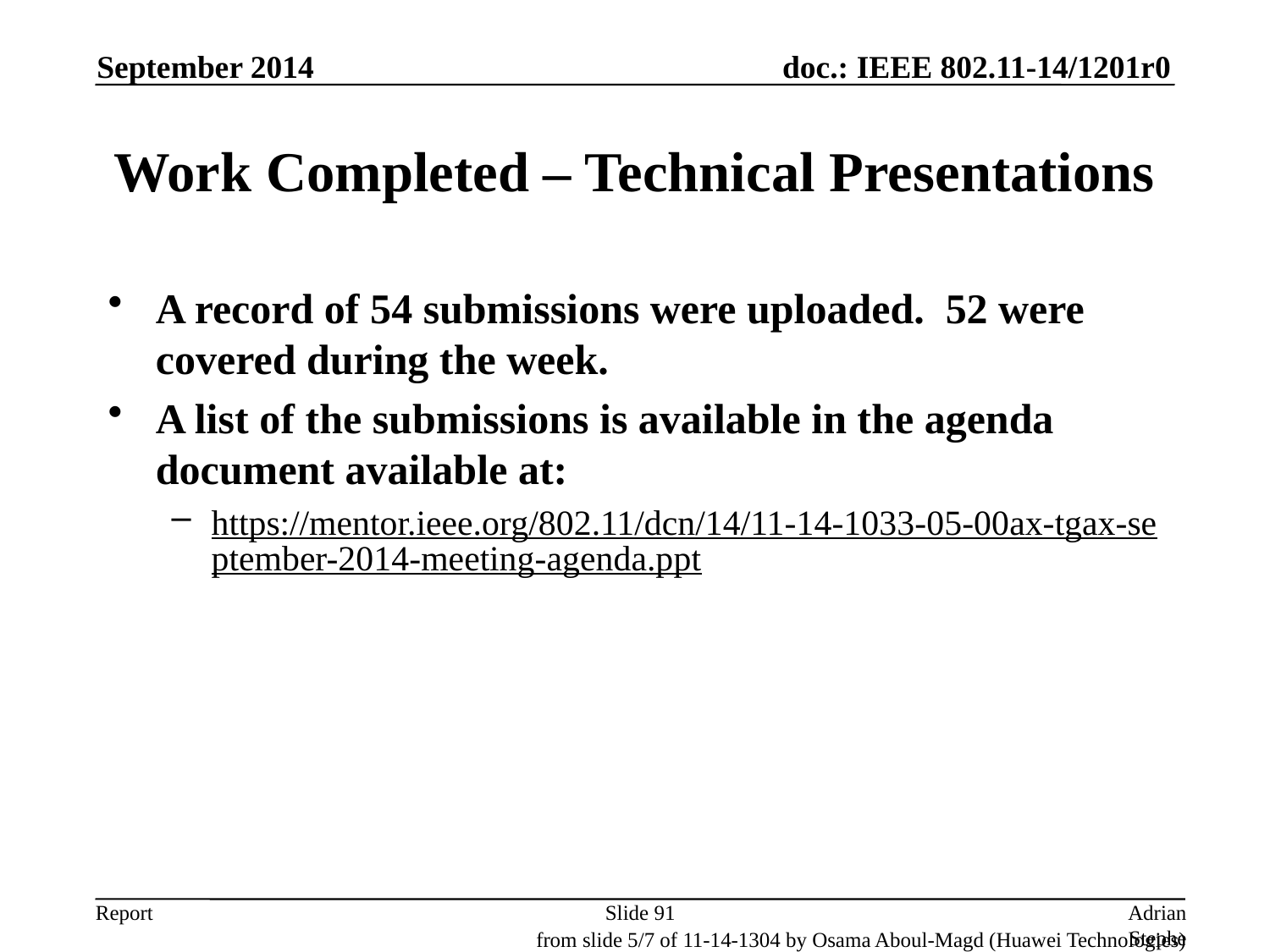

September 2014
# Work Completed – Technical Presentations
A record of 54 submissions were uploaded.  52 were covered during the week.
A list of the submissions is available in the agenda document available at:
https://mentor.ieee.org/802.11/dcn/14/11-14-1033-05-00ax-tgax-september-2014-meeting-agenda.ppt
Slide 91
Adrian Stephens, Intel Corporation
from slide 5/7 of 11-14-1304 by Osama Aboul-Magd (Huawei Technologies)